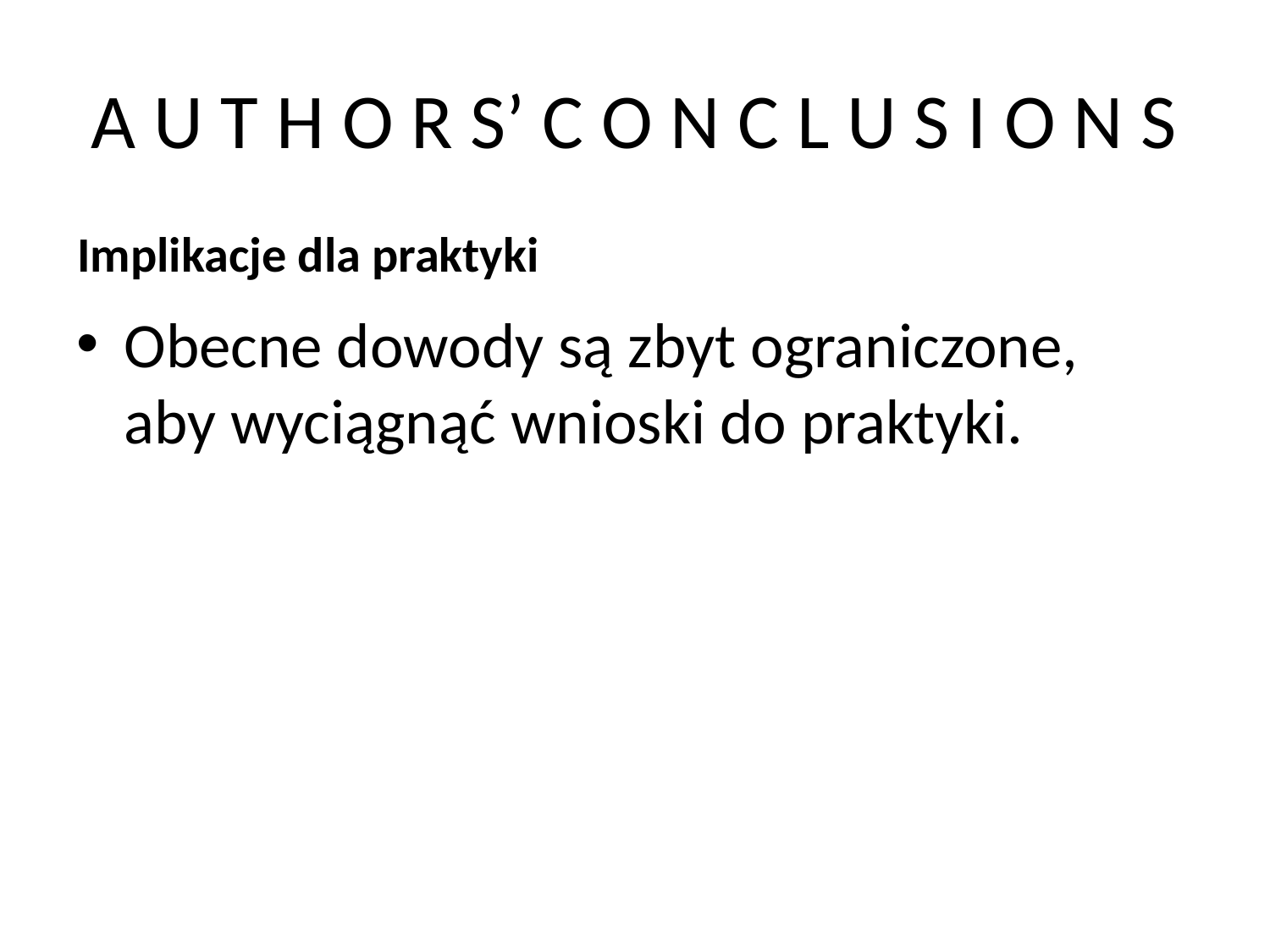

# A U T H O R S’ C O N C L U S I O N S
Implikacje dla praktyki
Obecne dowody są zbyt ograniczone,
aby wyciągnąć wnioski do praktyki.